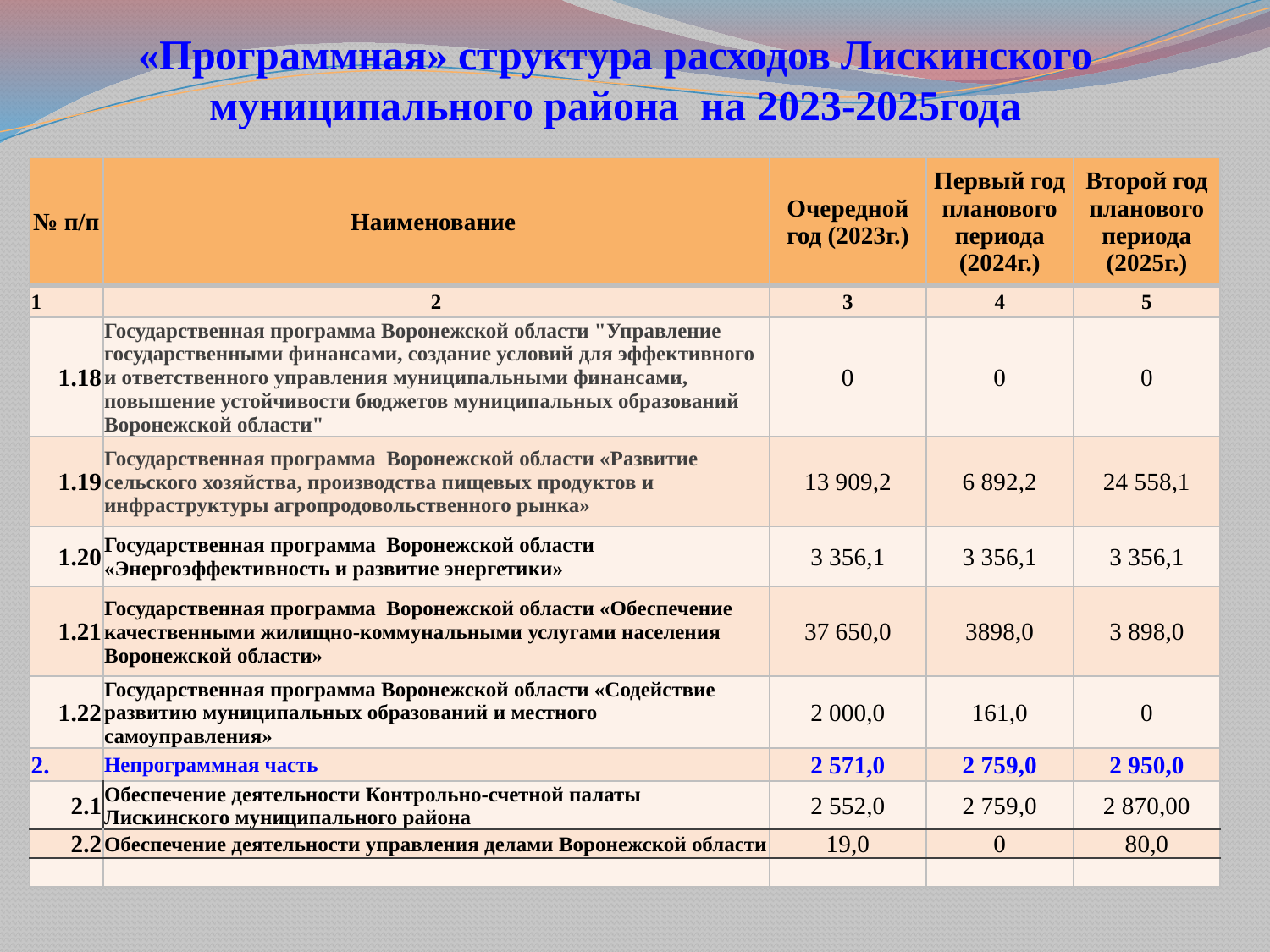

# «Программная» структура расходов Лискинского муниципального района  на 2023-2025года
| № п/п | Наименование | Очередной год (2023г.) | Первый год планового периода (2024г.) | Второй год планового периода (2025г.) |
| --- | --- | --- | --- | --- |
| 1 | 2 | 3 | 4 | 5 |
| 1.18 | Государственная программа Воронежской области "Управление государственными финансами, создание условий для эффективного и ответственного управления муниципальными финансами, повышение устойчивости бюджетов муниципальных образований Воронежской области" | 0 | 0 | 0 |
| 1.19 | Государственная программа Воронежской области «Развитие сельского хозяйства, производства пищевых продуктов и инфраструктуры агропродовольственного рынка» | 13 909,2 | 6 892,2 | 24 558,1 |
| 1.20 | Государственная программа Воронежской области «Энергоэффективность и развитие энергетики» | 3 356,1 | 3 356,1 | 3 356,1 |
| 1.21 | Государственная программа Воронежской области «Обеспечение качественными жилищно-коммунальными услугами населения Воронежской области» | 37 650,0 | 3898,0 | 3 898,0 |
| 1.22 | Государственная программа Воронежской области «Содействие развитию муниципальных образований и местного самоуправления» | 2 000,0 | 161,0 | 0 |
| 2. | Непрограммная часть | 2 571,0 | 2 759,0 | 2 950,0 |
| 2.1 | Обеспечение деятельности Контрольно-счетной палаты Лискинского муниципального района | 2 552,0 | 2 759,0 | 2 870,00 |
| 2.2 | Обеспечение деятельности управления делами Воронежской области | 19,0 | 0 | 80,0 |
|  |  |  |  |  |